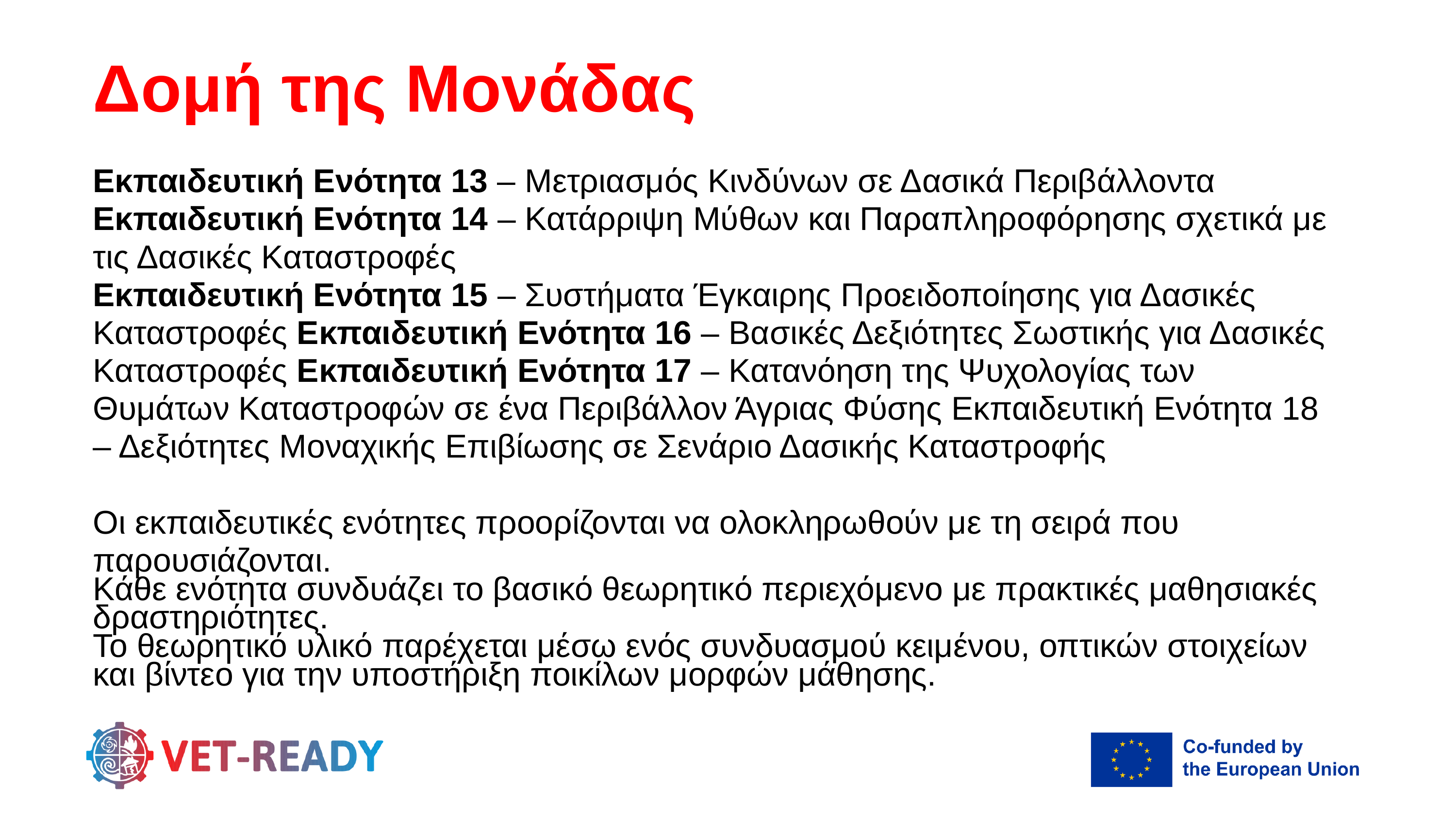

Δομή της Μονάδας
Εκπαιδευτική Ενότητα 13 – Μετριασμός Κινδύνων σε Δασικά Περιβάλλοντα
Εκπαιδευτική Ενότητα 14 – Κατάρριψη Μύθων και Παραπληροφόρησης σχετικά με τις Δασικές Καταστροφές
Εκπαιδευτική Ενότητα 15 – Συστήματα Έγκαιρης Προειδοποίησης για Δασικές Καταστροφές Εκπαιδευτική Ενότητα 16 – Βασικές Δεξιότητες Σωστικής για Δασικές Καταστροφές Εκπαιδευτική Ενότητα 17 – Κατανόηση της Ψυχολογίας των Θυμάτων Καταστροφών σε ένα Περιβάλλον Άγριας Φύσης Εκπαιδευτική Ενότητα 18 – Δεξιότητες Μοναχικής Επιβίωσης σε Σενάριο Δασικής Καταστροφής

Οι εκπαιδευτικές ενότητες προορίζονται να ολοκληρωθούν με τη σειρά που παρουσιάζονται.
Κάθε ενότητα συνδυάζει το βασικό θεωρητικό περιεχόμενο με πρακτικές μαθησιακές δραστηριότητες.
Το θεωρητικό υλικό παρέχεται μέσω ενός συνδυασμού κειμένου, οπτικών στοιχείων και βίντεο για την υποστήριξη ποικίλων μορφών μάθησης.